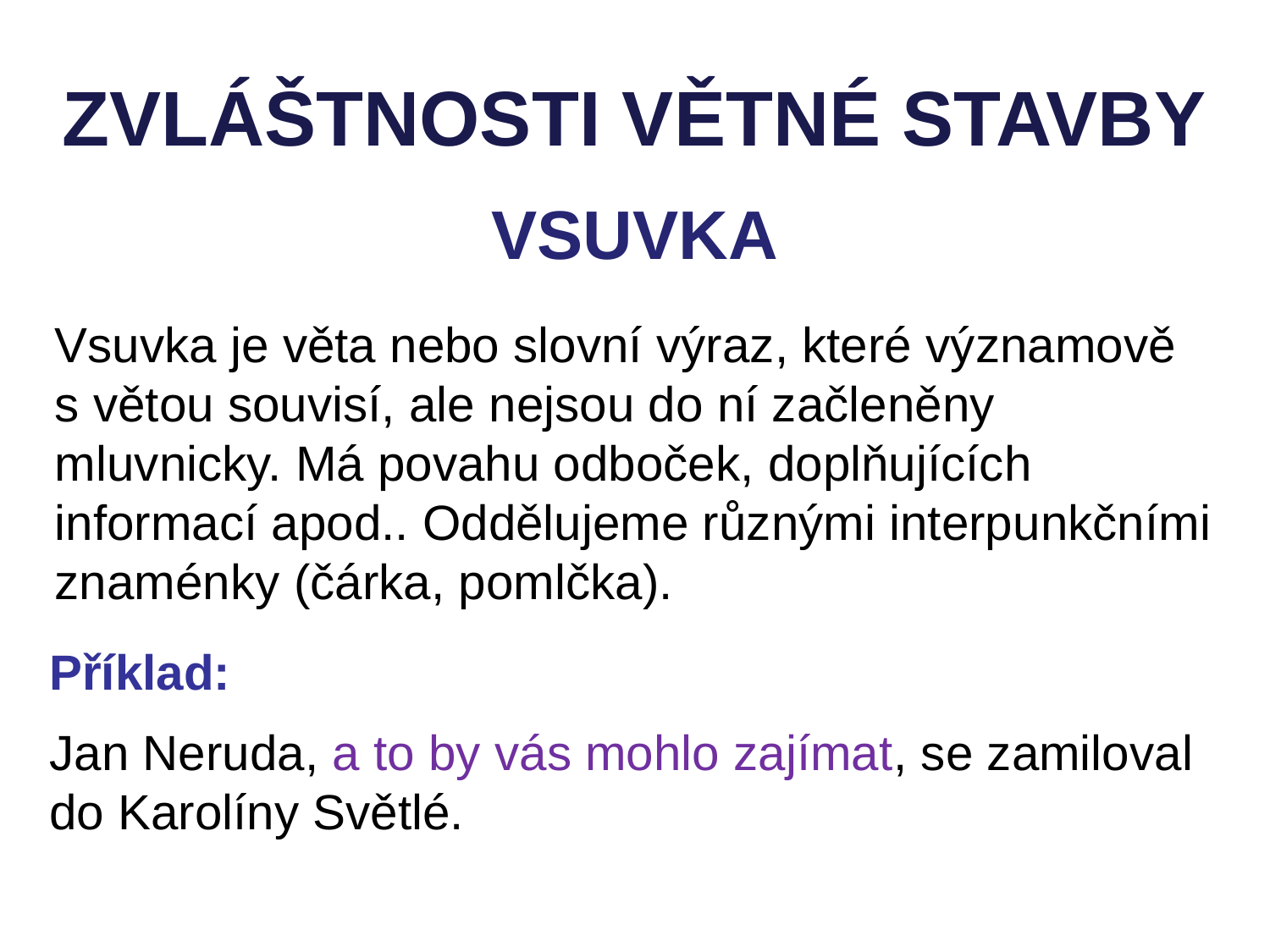

ZVLÁŠTNOSTI VĚTNÉ STAVBY
VSUVKA
Vsuvka je věta nebo slovní výraz, které významově
s větou souvisí, ale nejsou do ní začleněny mluvnicky. Má povahu odboček, doplňujících informací apod.. Oddělujeme různými interpunkčními znaménky (čárka, pomlčka).
Příklad:
Jan Neruda, a to by vás mohlo zajímat, se zamiloval do Karolíny Světlé.